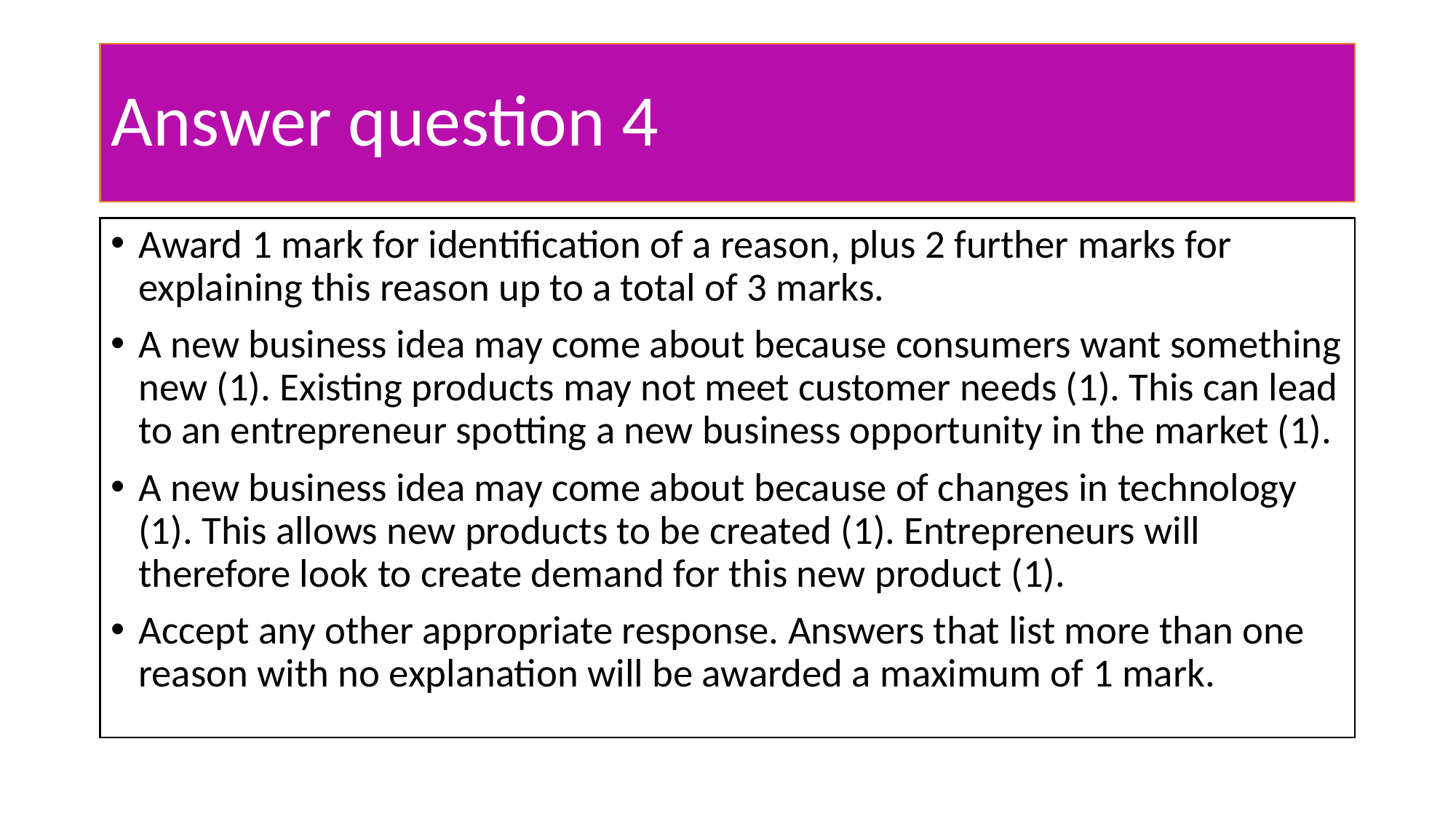

# Answer question 4
Award 1 mark for identification of a reason, plus 2 further marks for explaining this reason up to a total of 3 marks.
A new business idea may come about because consumers want something new (1). Existing products may not meet customer needs (1). This can lead to an entrepreneur spotting a new business opportunity in the market (1).
A new business idea may come about because of changes in technology (1). This allows new products to be created (1). Entrepreneurs will therefore look to create demand for this new product (1).
Accept any other appropriate response. Answers that list more than one reason with no explanation will be awarded a maximum of 1 mark.